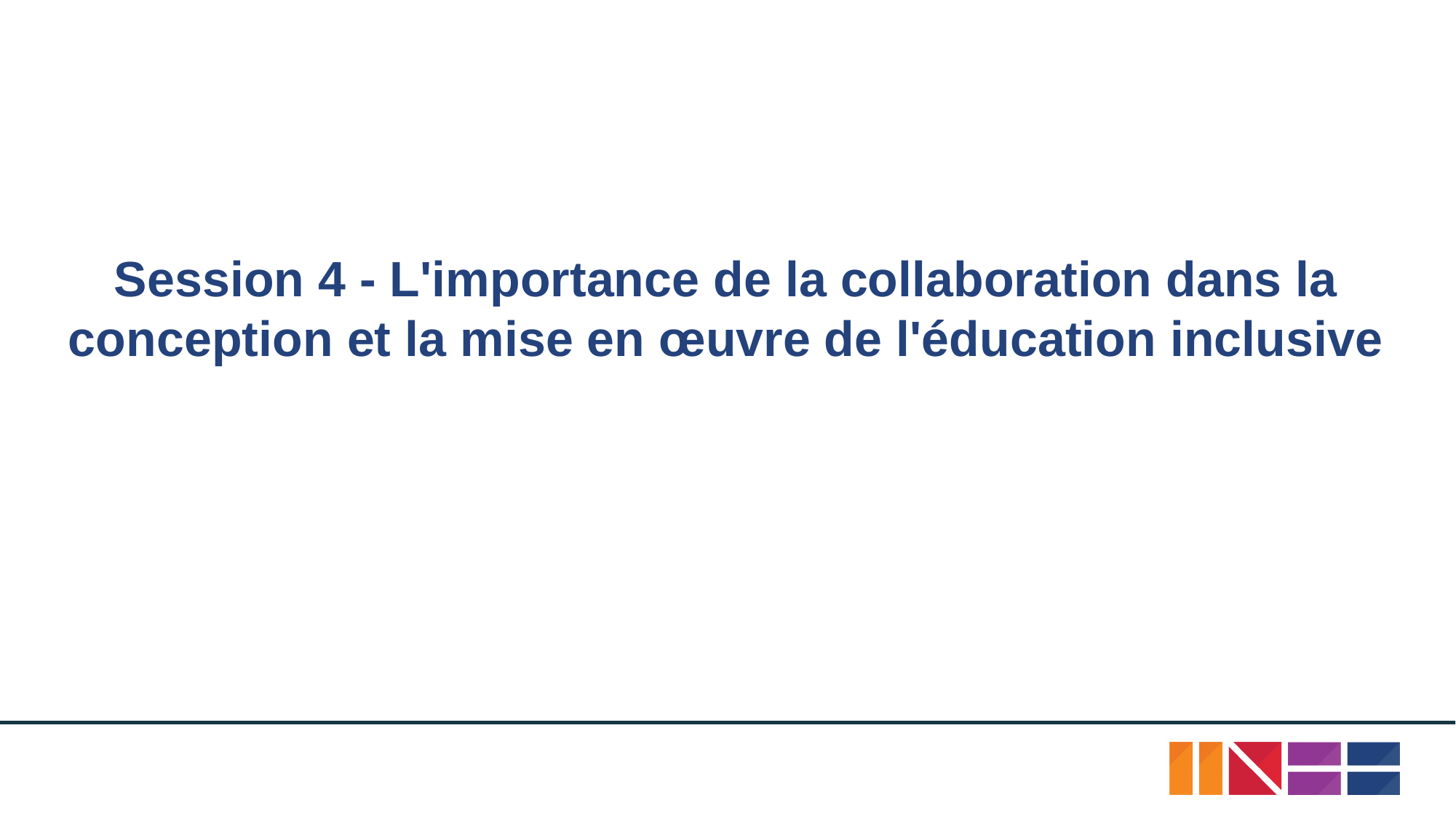

# Session 4 - L'importance de la collaboration dans la conception et la mise en œuvre de l'éducation inclusive